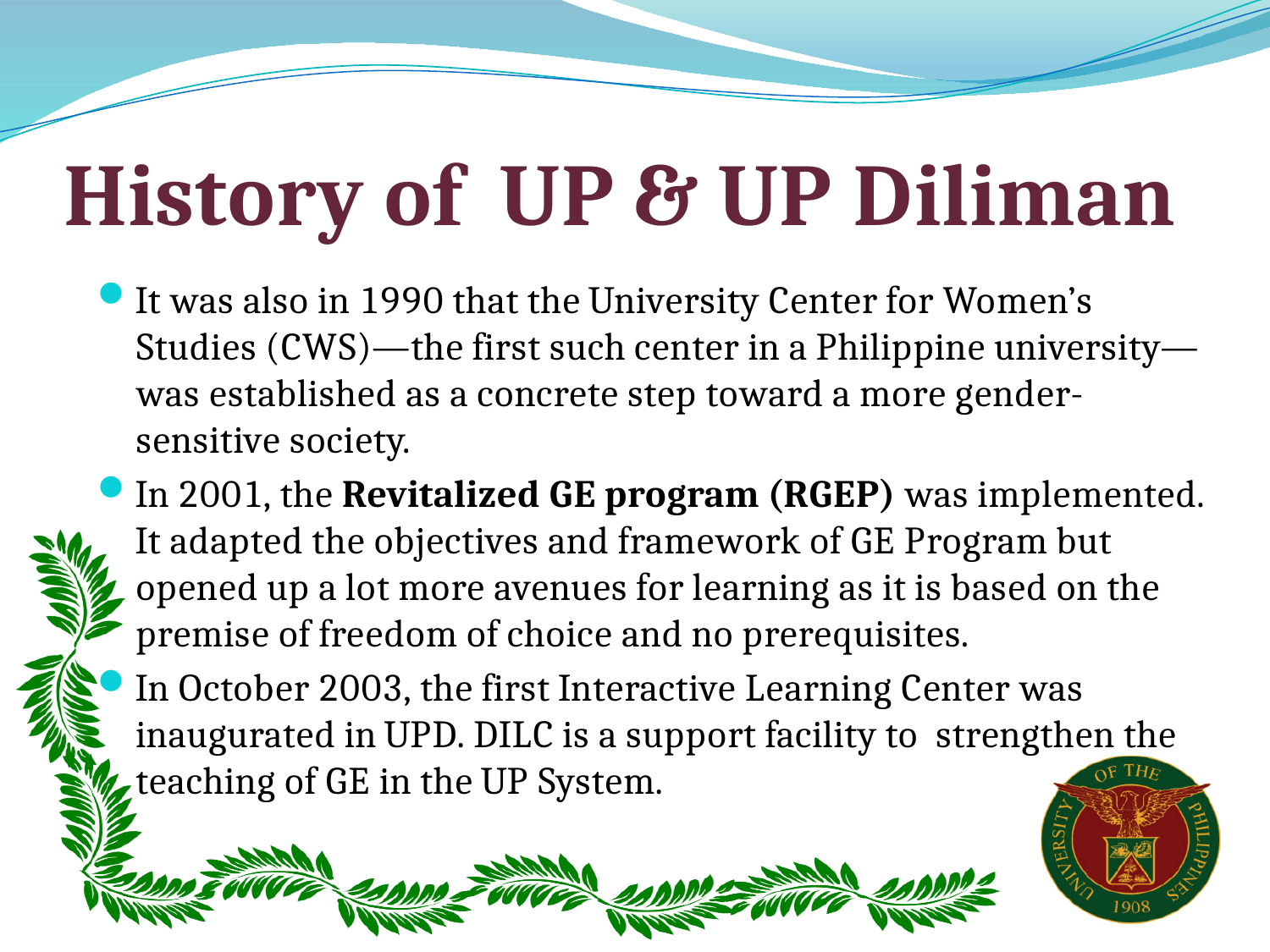

# History of  UP & UP Diliman
It was also in 1990 that the University Center for Women’s Studies (CWS)—the first such center in a Philippine university—was established as a concrete step toward a more gender-sensitive society.
In 2001, the Revitalized GE program (RGEP) was implemented. It adapted the objectives and framework of GE Program but opened up a lot more avenues for learning as it is based on the premise of freedom of choice and no prerequisites.
In October 2003, the first Interactive Learning Center was inaugurated in UPD. DILC is a support facility to  strengthen the teaching of GE in the UP System.